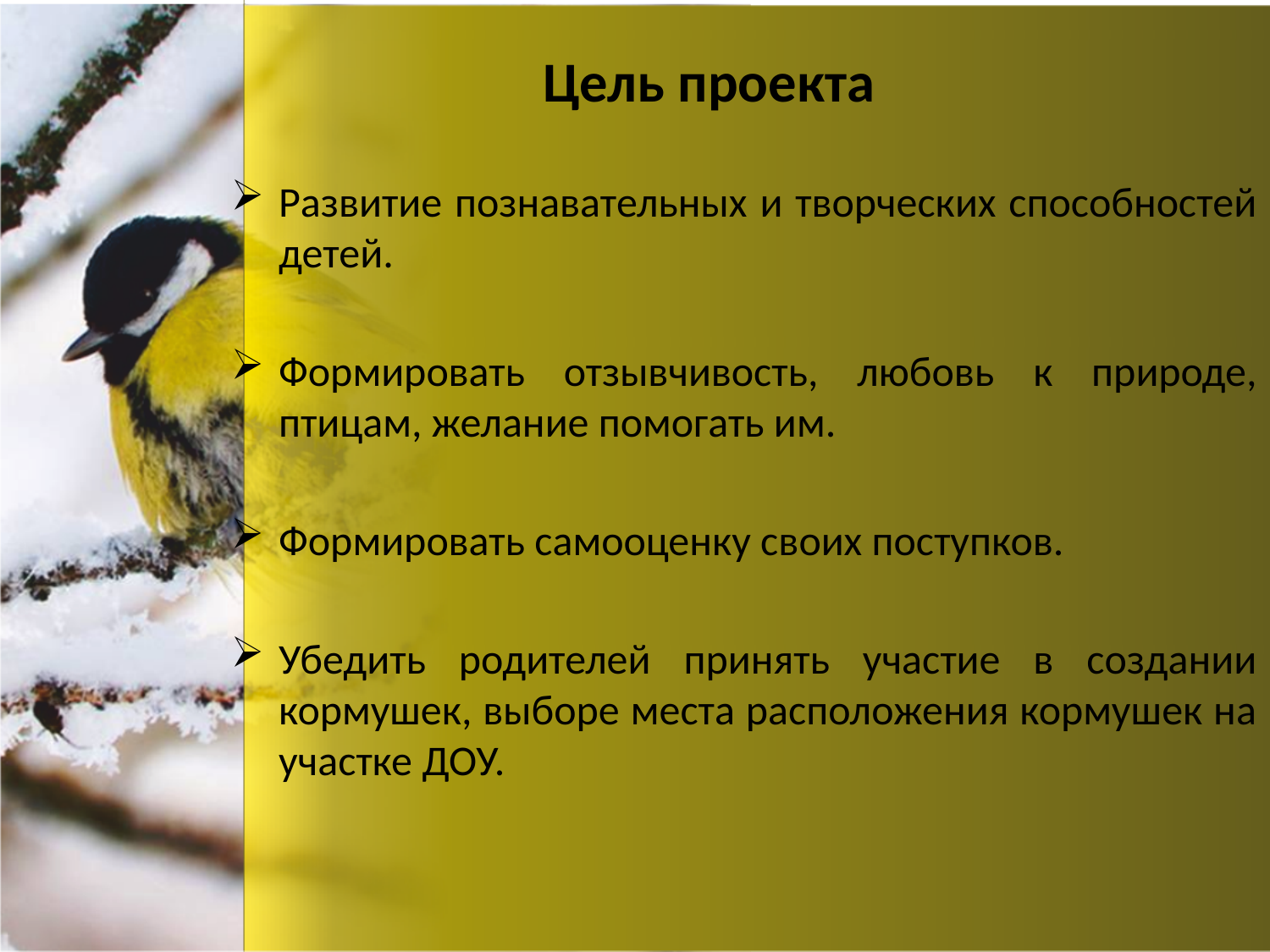

# Цель проекта
Развитие познавательных и творческих способностей детей.

Формировать отзывчивость, любовь к природе, птицам, желание помогать им.

Формировать самооценку своих поступков.

Убедить родителей принять участие в создании кормушек, выборе места расположения кормушек на участке ДОУ.